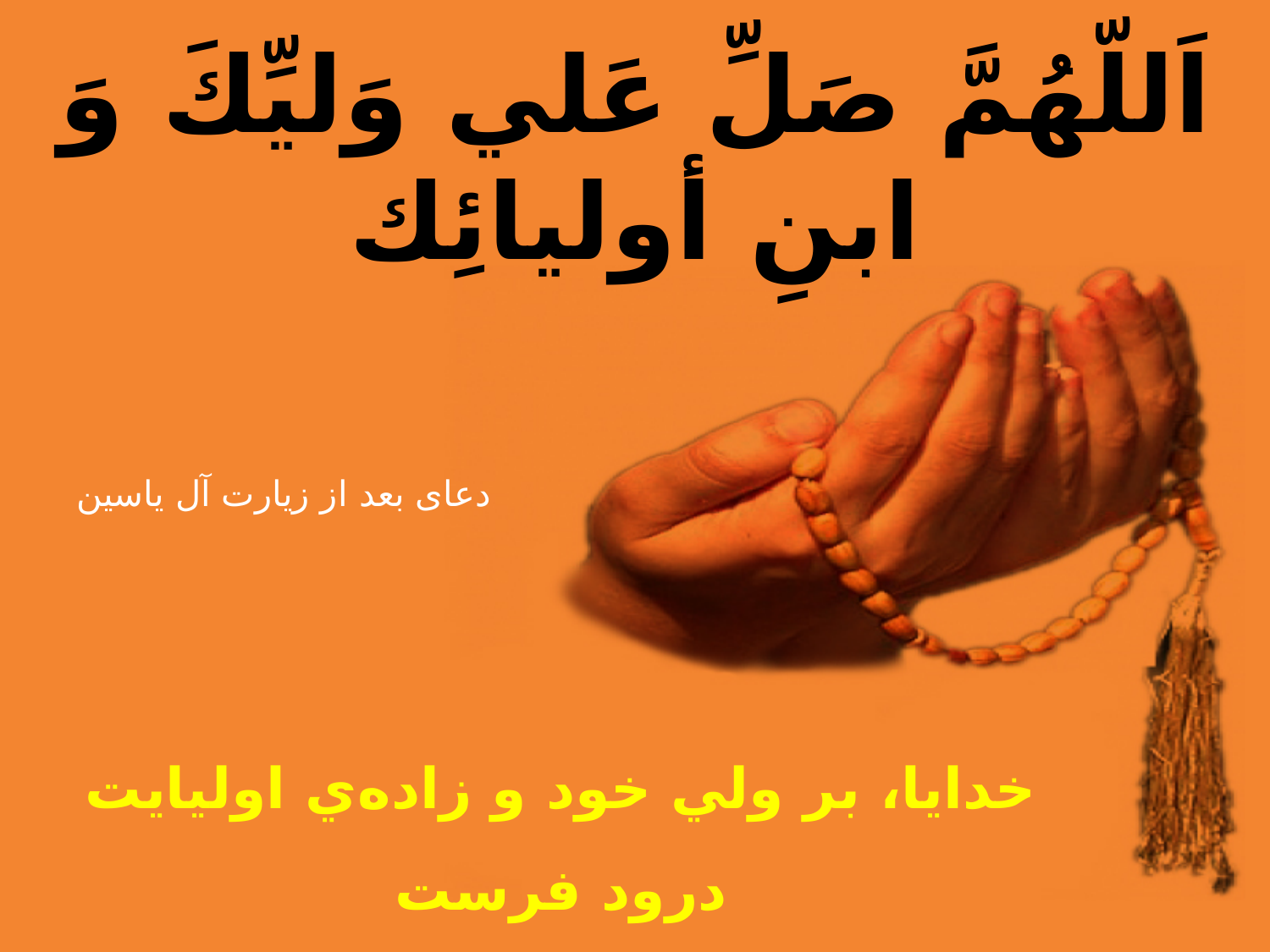

اَللّهُمَّ صَلِّ عَلي وَليِّكَ وَ ابنِ أوليائِك
خدايا، بر ولي خود و زاده‌ي اوليايت درود فرست